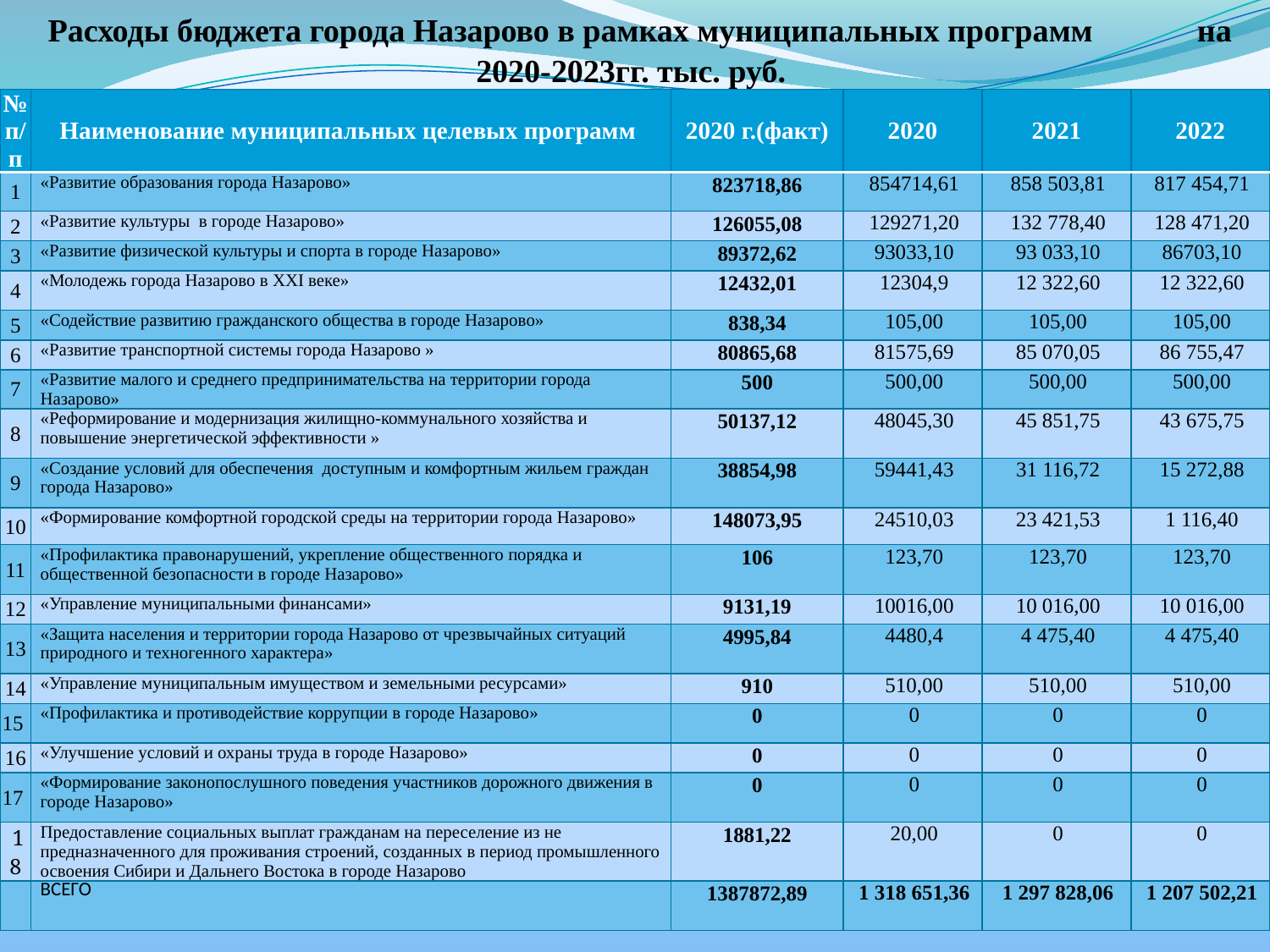

# Расходы бюджета города Назарово в рамках муниципальных программ             на 2020-2023гг. тыс. руб.
| № п/п | Наименование муниципальных целевых программ | 2020 г.(факт) | 2020 | 2021 | 2022 |
| --- | --- | --- | --- | --- | --- |
| 1 | «Развитие образования города Назарово» | 823718,86 | 854714,61 | 858 503,81 | 817 454,71 |
| 2 | «Развитие культуры в городе Назарово» | 126055,08 | 129271,20 | 132 778,40 | 128 471,20 |
| 3 | «Развитие физической культуры и спорта в городе Назарово» | 89372,62 | 93033,10 | 93 033,10 | 86703,10 |
| 4 | «Молодежь города Назарово в XXI веке» | 12432,01 | 12304,9 | 12 322,60 | 12 322,60 |
| 5 | «Содействие развитию гражданского общества в городе Назарово» | 838,34 | 105,00 | 105,00 | 105,00 |
| 6 | «Развитие транспортной системы города Назарово » | 80865,68 | 81575,69 | 85 070,05 | 86 755,47 |
| 7 | «Развитие малого и среднего предпринимательства на территории города Назарово» | 500 | 500,00 | 500,00 | 500,00 |
| 8 | «Реформирование и модернизация жилищно-коммунального хозяйства и повышение энергетической эффективности » | 50137,12 | 48045,30 | 45 851,75 | 43 675,75 |
| 9 | «Создание условий для обеспечения доступным и комфортным жильем граждан города Назарово» | 38854,98 | 59441,43 | 31 116,72 | 15 272,88 |
| 10 | «Формирование комфортной городской среды на территории города Назарово» | 148073,95 | 24510,03 | 23 421,53 | 1 116,40 |
| 11 | «Профилактика правонарушений, укрепление общественного порядка и общественной безопасности в городе Назарово» | 106 | 123,70 | 123,70 | 123,70 |
| 12 | «Управление муниципальными финансами» | 9131,19 | 10016,00 | 10 016,00 | 10 016,00 |
| 13 | «Защита населения и территории города Назарово от чрезвычайных ситуаций природного и техногенного характера» | 4995,84 | 4480,4 | 4 475,40 | 4 475,40 |
| 14 | «Управление муниципальным имуществом и земельными ресурсами» | 910 | 510,00 | 510,00 | 510,00 |
| 15 | «Профилактика и противодействие коррупции в городе Назарово» | 0 | 0 | 0 | 0 |
| 16 | «Улучшение условий и охраны труда в городе Назарово» | 0 | 0 | 0 | 0 |
| 17 | «Формирование законопослушного поведения участников дорожного движения в городе Назарово» | 0 | 0 | 0 | 0 |
| 18 | Предоставление социальных выплат гражданам на переселение из не предназначенного для проживания строений, созданных в период промышленного освоения Сибири и Дальнего Востока в городе Назарово | 1881,22 | 20,00 | 0 | 0 |
|  | ВСЕГО | 1387872,89 | 1 318 651,36 | 1 297 828,06 | 1 207 502,21 |